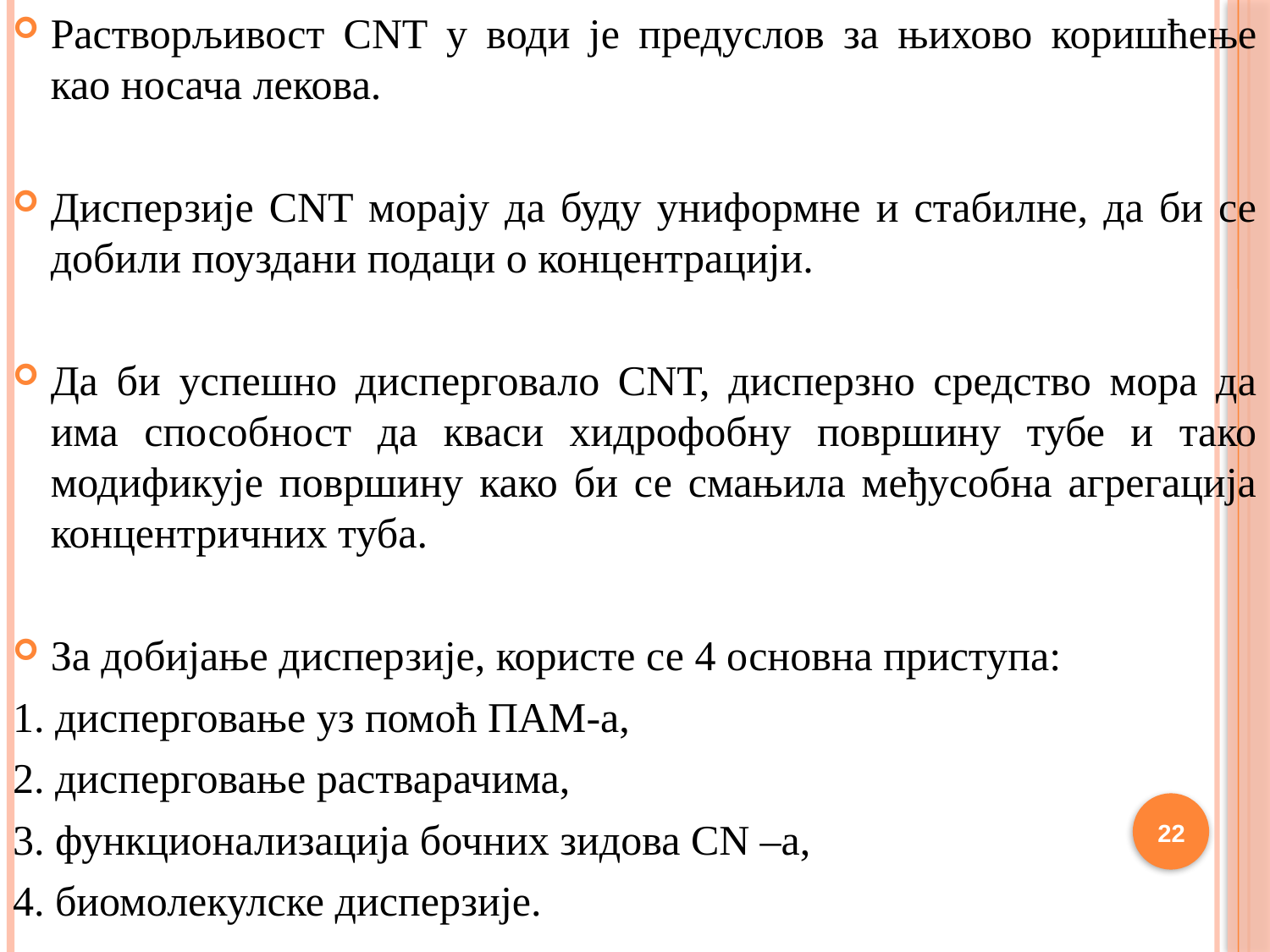

Растворљивост CNT у води је предуслов за њихово коришћење као носача лекова.

Дисперзије CNT морају да буду униформне и стабилне, да би се добили поуздани подаци о концентрацији.

Да би успешно дисперговало CNT, дисперзно средство мора да има способност да кваси хидрофобну површину тубе и тако модификује површину како би се смањила међусобна агрегација концентричних туба.

За добијање дисперзије, користе се 4 основна приступа:
1. дисперговање уз помоћ ПАМ-а,
2. дисперговање растварачима,
3. функционализација бочних зидова CN –а,
4. биомолекулске дисперзије.
22